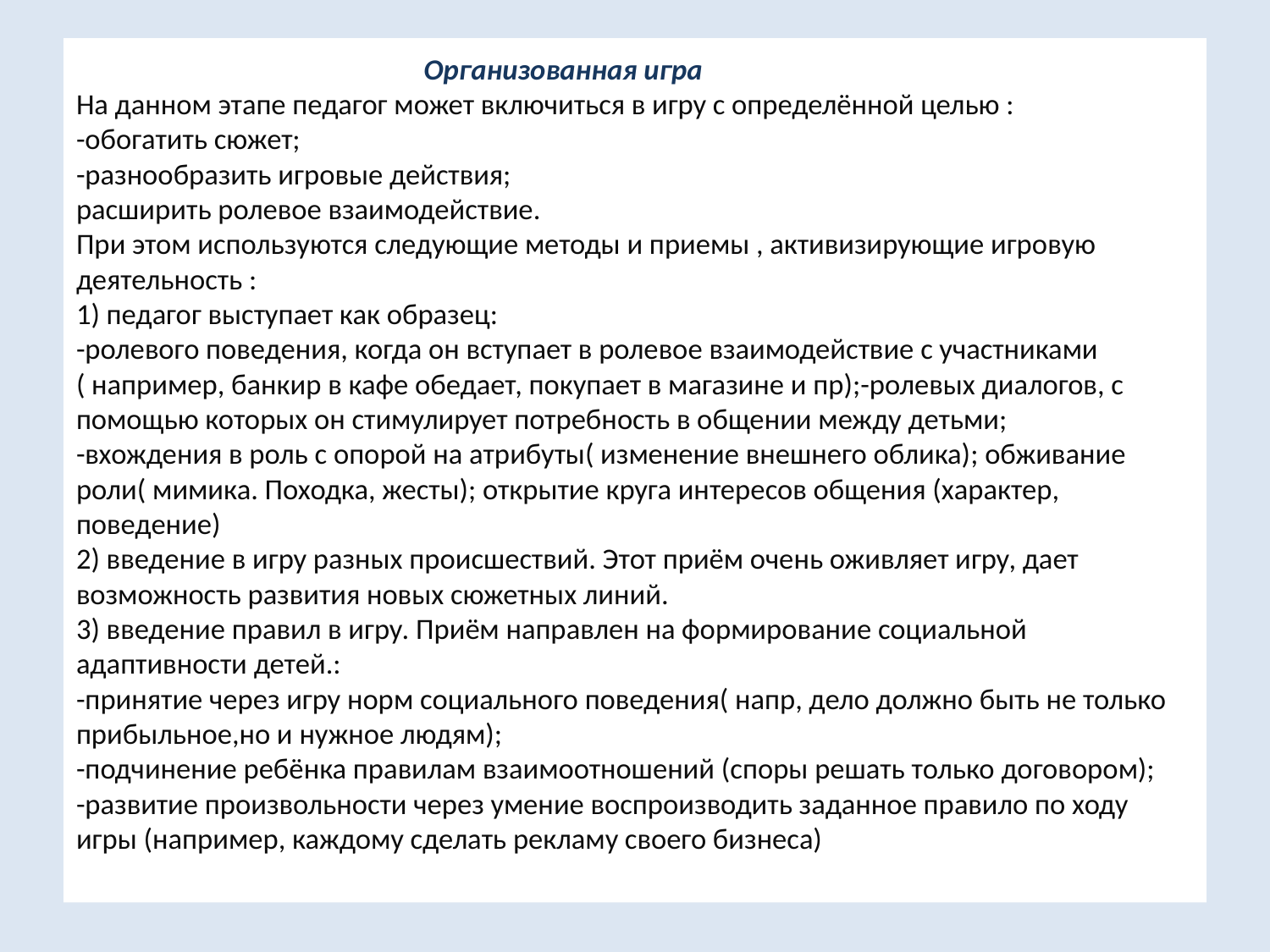

# Организованная игра На данном этапе педагог может включиться в игру с определённой целью : -обогатить сюжет; -разнообразить игровые действия; расширить ролевое взаимодействие. При этом используются следующие методы и приемы , активизирующие игровую деятельность : 1) педагог выступает как образец: -ролевого поведения, когда он вступает в ролевое взаимодействие с участниками ( например, банкир в кафе обедает, покупает в магазине и пр);-ролевых диалогов, с помощью которых он стимулирует потребность в общении между детьми; -вхождения в роль с опорой на атрибуты( изменение внешнего облика); обживание роли( мимика. Походка, жесты); открытие круга интересов общения (характер, поведение) 2) введение в игру разных происшествий. Этот приём очень оживляет игру, дает возможность развития новых сюжетных линий. 3) введение правил в игру. Приём направлен на формирование социальной адаптивности детей.: -принятие через игру норм социального поведения( напр, дело должно быть не только прибыльное,но и нужное людям); -подчинение ребёнка правилам взаимоотношений (споры решать только договором); -развитие произвольности через умение воспроизводить заданное правило по ходу игры (например, каждому сделать рекламу своего бизнеса)